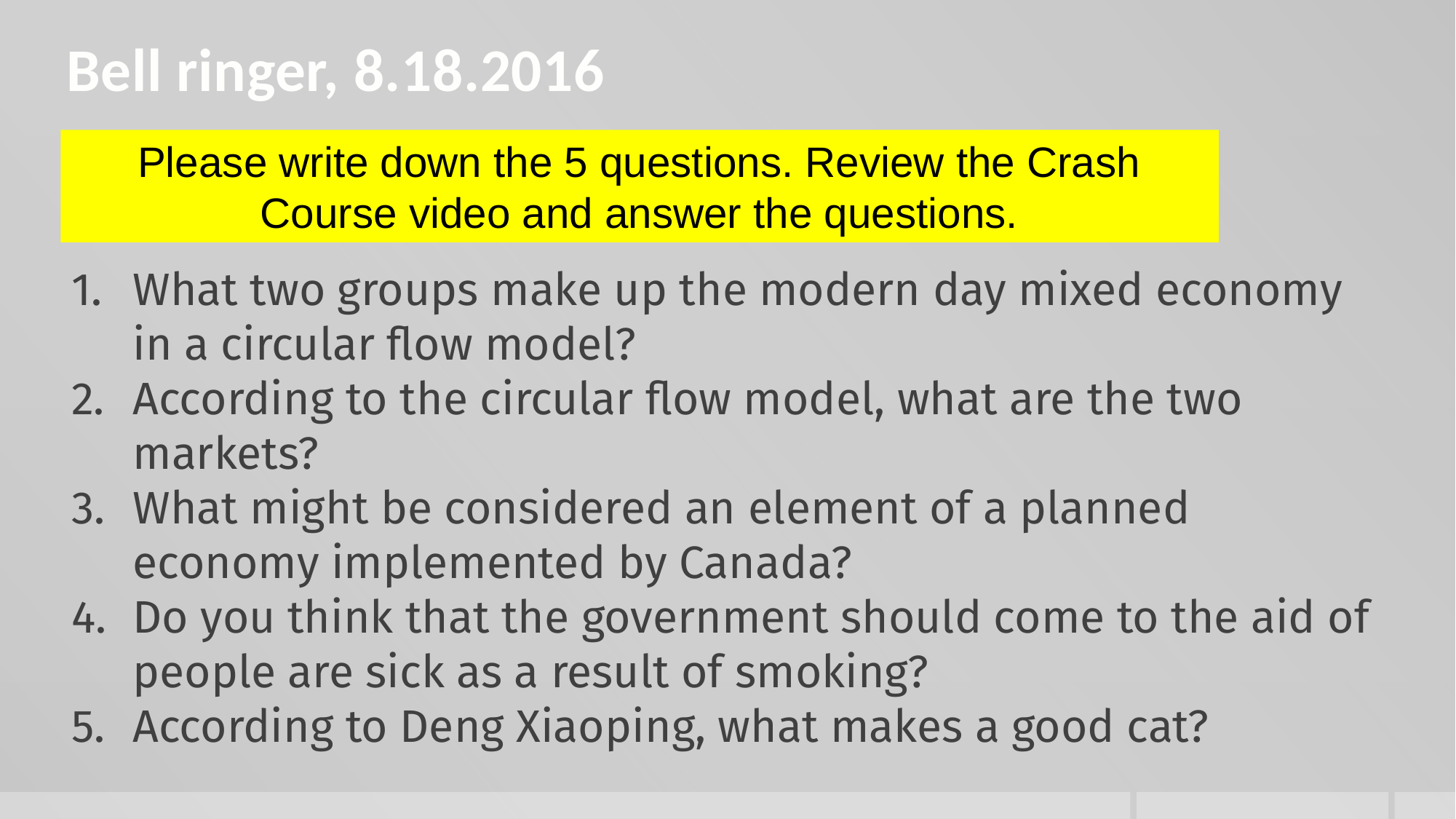

Bell ringer, 8.18.2016
Please write down the 5 questions. Review the Crash Course video and answer the questions.
What two groups make up the modern day mixed economy in a circular flow model?
According to the circular flow model, what are the two markets?
What might be considered an element of a planned economy implemented by Canada?
Do you think that the government should come to the aid of people are sick as a result of smoking?
According to Deng Xiaoping, what makes a good cat?